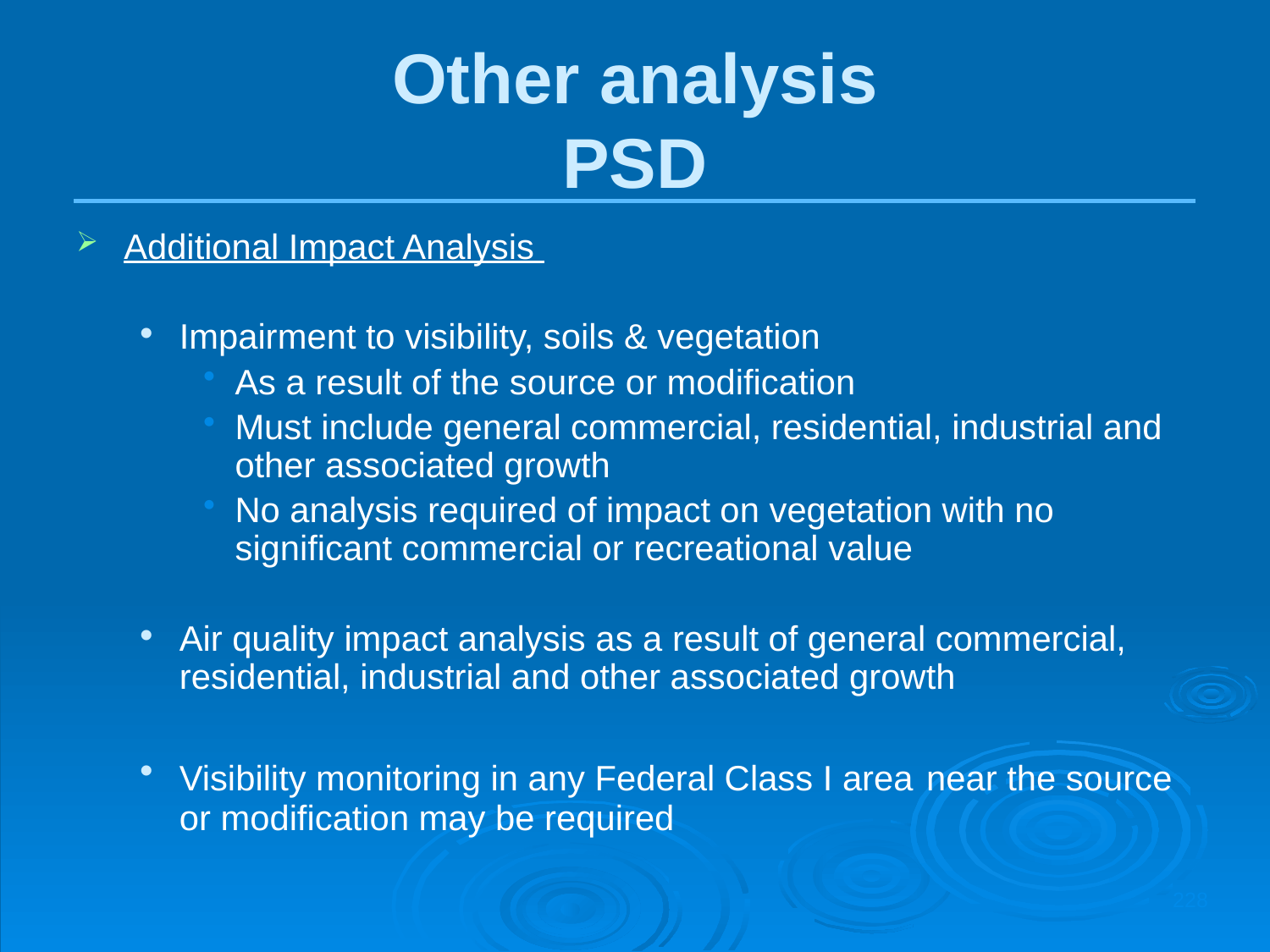

Other analysis
PSD
Additional Impact Analysis

Impairment to visibility, soils & vegetation
As a result of the source or modification
Must include general commercial, residential, industrial and other associated growth
No analysis required of impact on vegetation with no significant commercial or recreational value

Air quality impact analysis as a result of general commercial, residential, industrial and other associated growth

Visibility monitoring in any Federal Class I area near the source or modification may be required
228